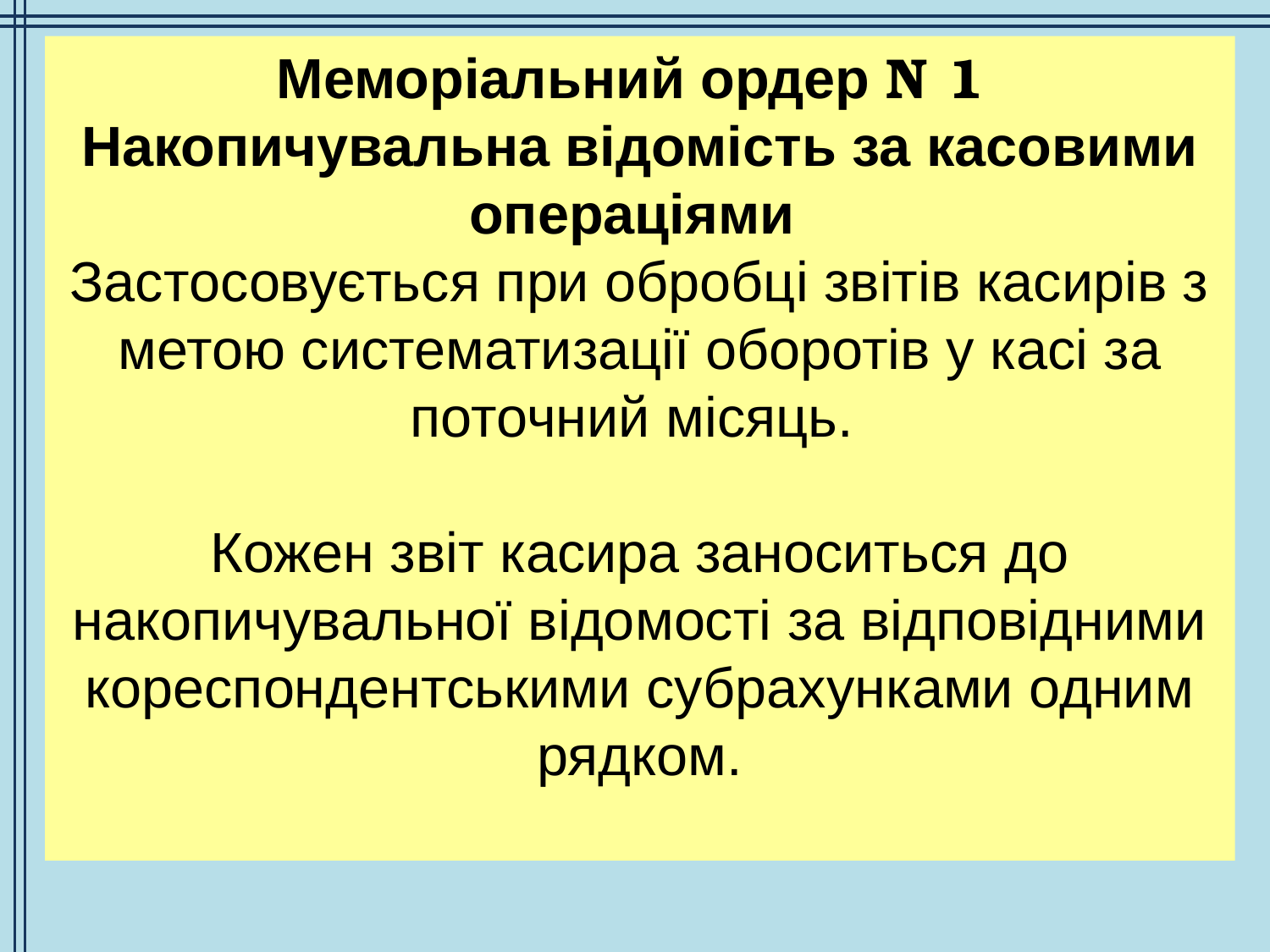

Меморіальний ордер N 1
Накопичувальна відомість за касовими операціями
Застосовується при обробці звітів касирів з метою систематизації оборотів у касі за поточний місяць.

Кожен звіт касира заноситься до накопичувальної відомості за відповідними кореспондентськими субрахунками одним рядком.